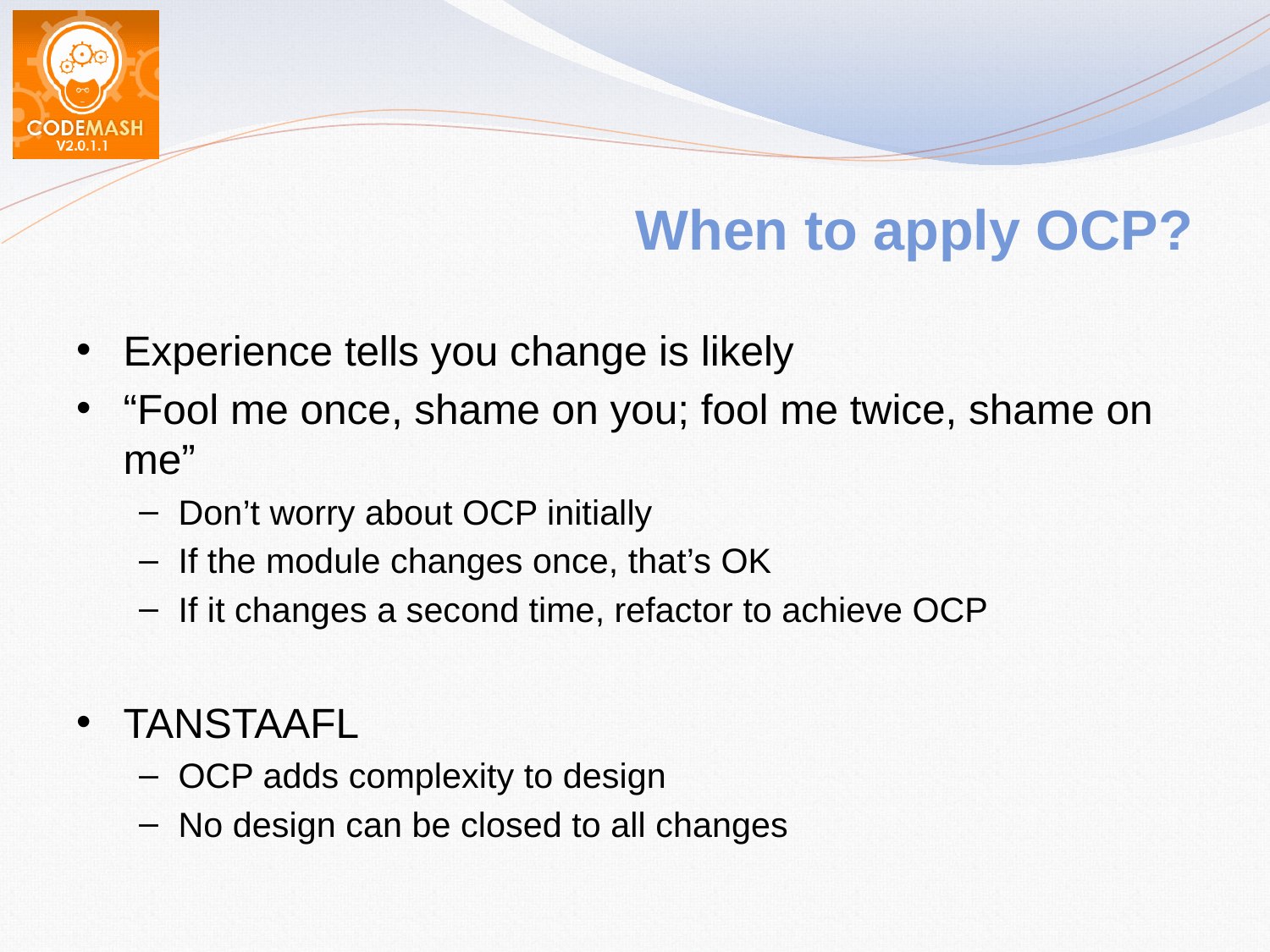

# When to apply OCP?
Experience tells you change is likely
“Fool me once, shame on you; fool me twice, shame on me”
Don’t worry about OCP initially
If the module changes once, that’s OK
If it changes a second time, refactor to achieve OCP

TANSTAAFL
OCP adds complexity to design
No design can be closed to all changes